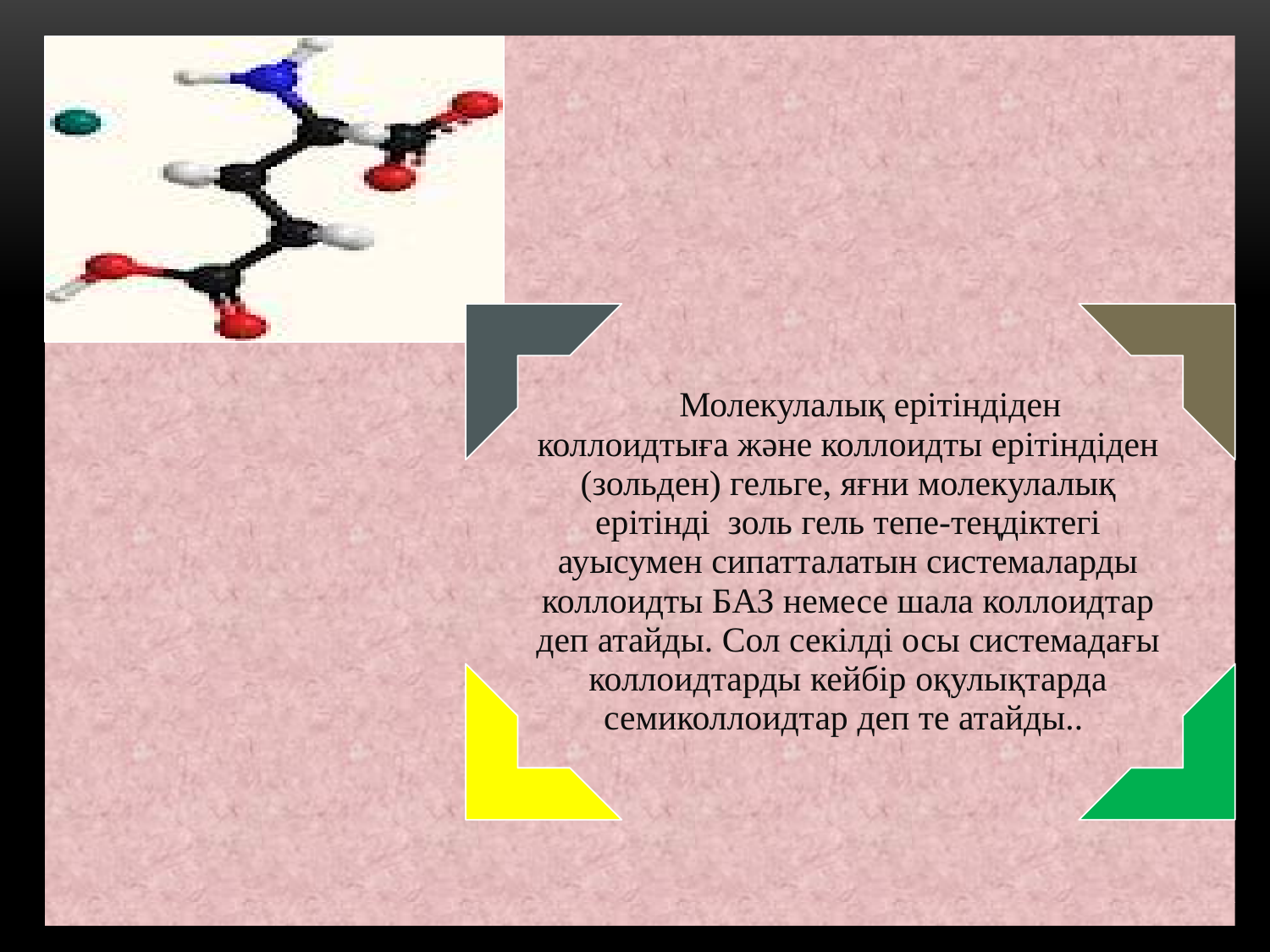

Молекулалық ерітіндіден коллоидтыға және коллоидты ерітіндіден (зольден) гельге, яғни молекулалық ерітінді  золь гель тепе-теңдіктегі ауысумен сипатталатын системаларды коллоидты БАЗ немесе шала коллоидтар деп атайды. Сол секілді осы системадағы коллоидтарды кейбір оқулықтарда семиколлоидтар деп те атайды..
2